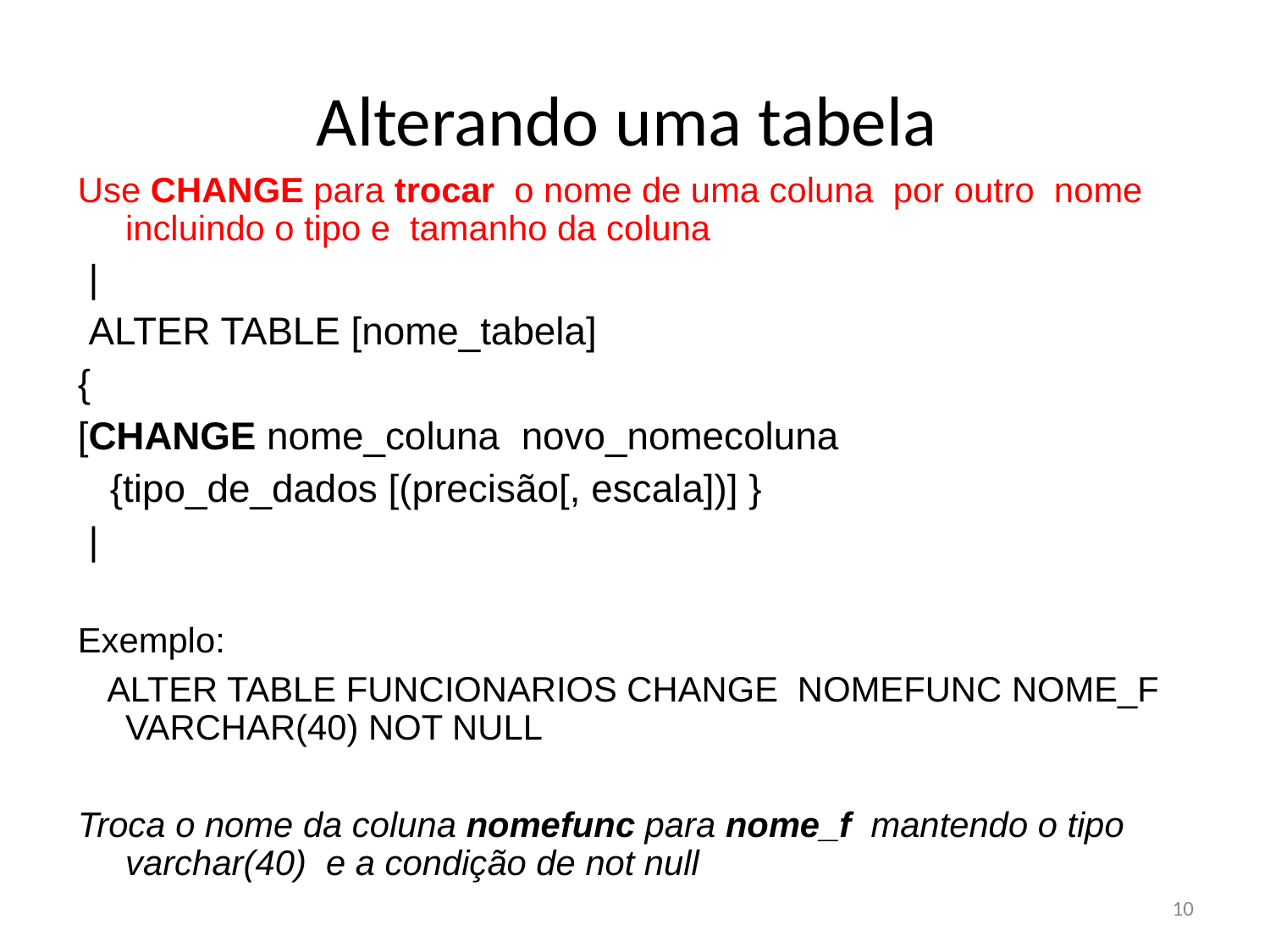

# Alterando uma tabela
Use CHANGE para trocar  o nome de uma coluna  por outro  nome incluindo o tipo e  tamanho da coluna
 |
 ALTER TABLE [nome_tabela]
{
[CHANGE nome_coluna  novo_nomecoluna
   {tipo_de_dados [(precisão[, escala])] }
 |

Exemplo:
   ALTER TABLE FUNCIONARIOS CHANGE  NOMEFUNC NOME_F VARCHAR(40) NOT NULL

Troca o nome da coluna nomefunc para nome_f  mantendo o tipo varchar(40)  e a condição de not null

10